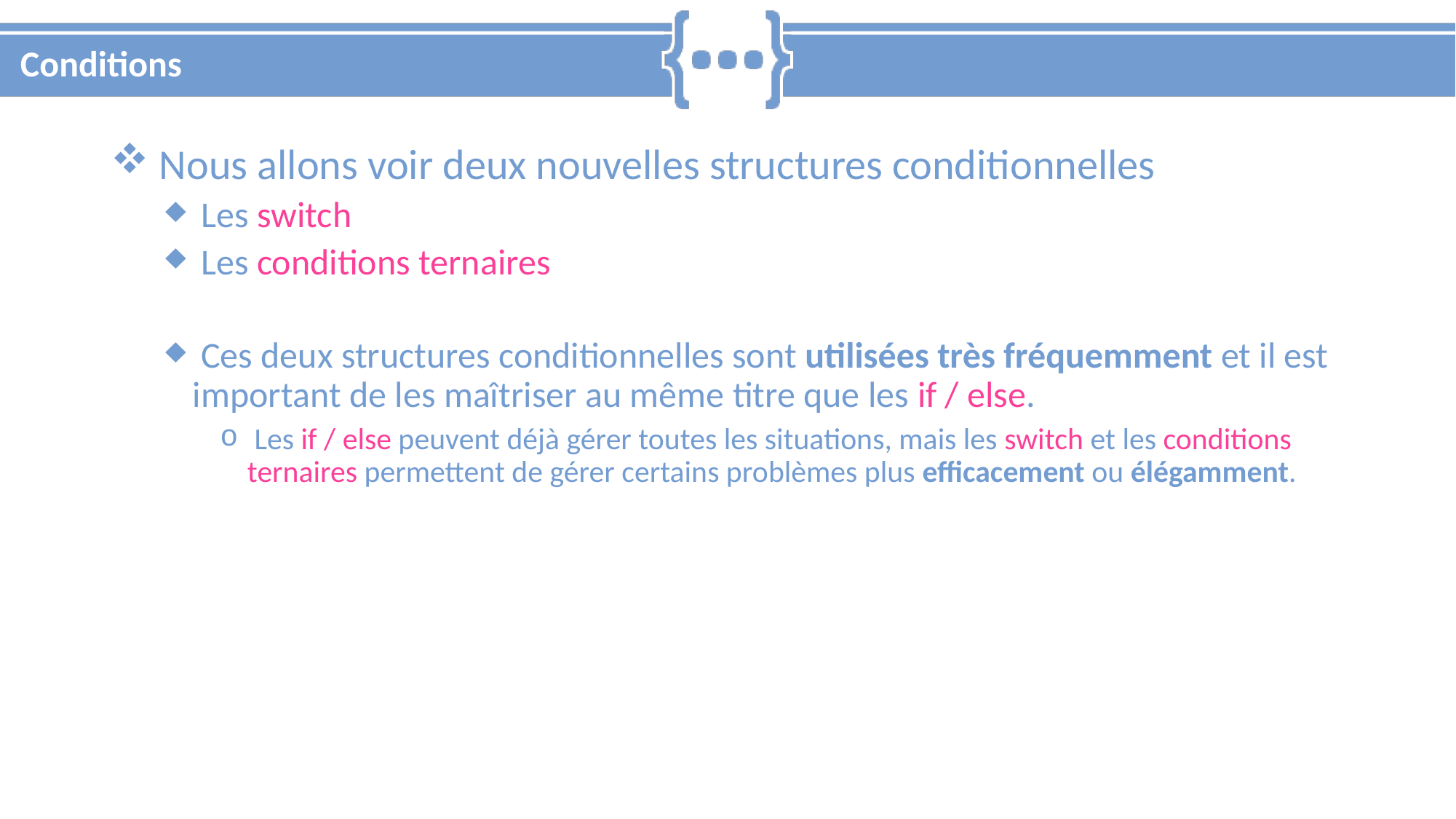

# Conditions
 Nous allons voir deux nouvelles structures conditionnelles
 Les switch
 Les conditions ternaires

 Ces deux structures conditionnelles sont utilisées très fréquemment et il est important de les maîtriser au même titre que les if / else.
 Les if / else peuvent déjà gérer toutes les situations, mais les switch et les conditions ternaires permettent de gérer certains problèmes plus efficacement ou élégamment.